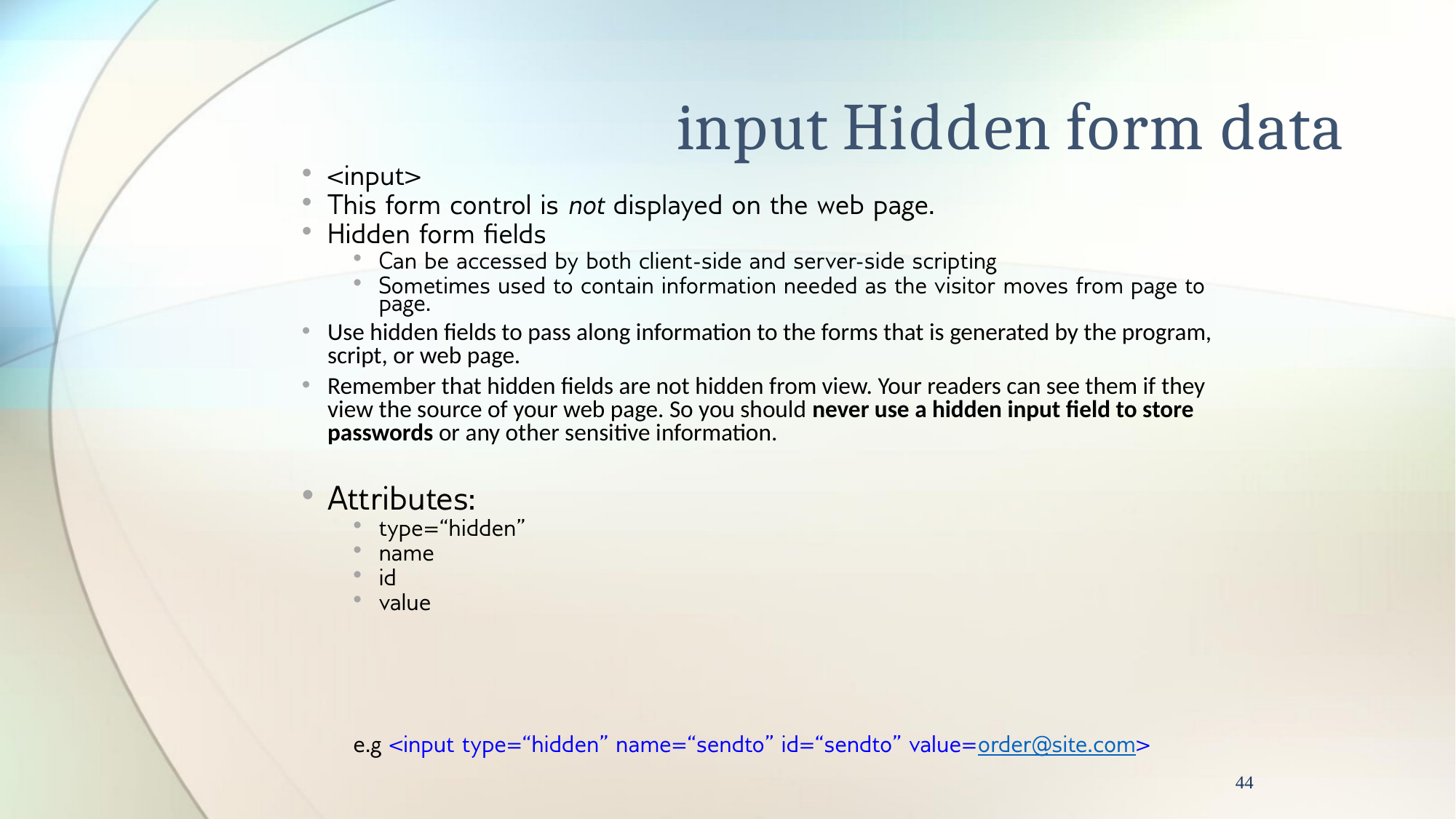

# input Hidden form data
<input>
This form control is not displayed on the web page.
Hidden form fields
Can be accessed by both client-side and server-side scripting
Sometimes used to contain information needed as the visitor moves from page to page.
Use hidden fields to pass along information to the forms that is generated by the program, script, or web page.
Remember that hidden fields are not hidden from view. Your readers can see them if they view the source of your web page. So you should never use a hidden input field to store passwords or any other sensitive information.

Attributes:
type=“hidden”
name
id
value

e.g <input type=“hidden” name=“sendto” id=“sendto” value=order@site.com>

44